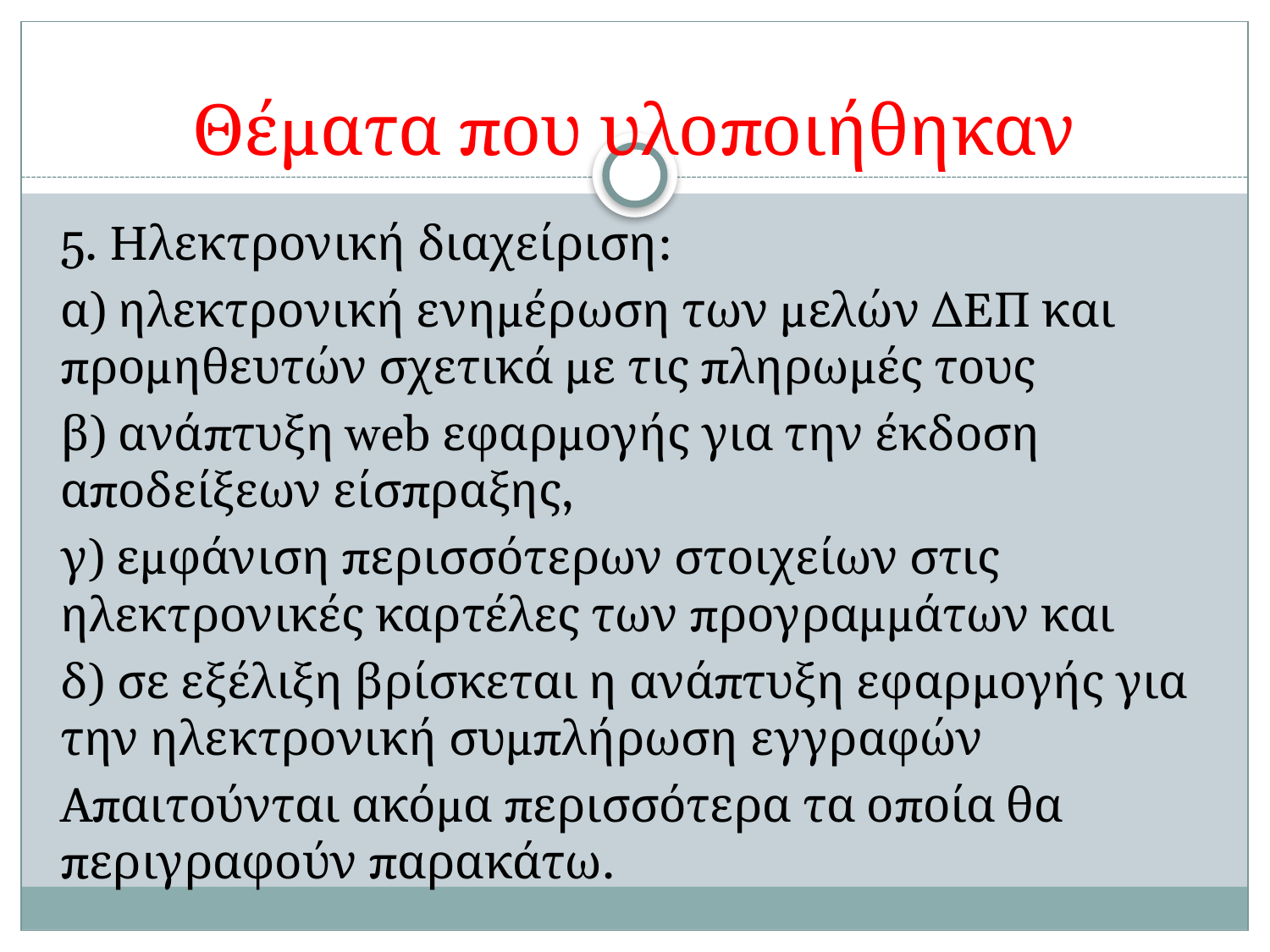

# Θέματα που υλοποιήθηκαν
5. Ηλεκτρονική διαχείριση:
α) ηλεκτρονική ενημέρωση των μελών ΔΕΠ και προμηθευτών σχετικά με τις πληρωμές τους
β) ανάπτυξη web εφαρμογής για την έκδοση αποδείξεων είσπραξης,
γ) εμφάνιση περισσότερων στοιχείων στις ηλεκτρονικές καρτέλες των προγραμμάτων και
δ) σε εξέλιξη βρίσκεται η ανάπτυξη εφαρμογής για την ηλεκτρονική συμπλήρωση εγγραφών
Απαιτούνται ακόμα περισσότερα τα οποία θα περιγραφούν παρακάτω.